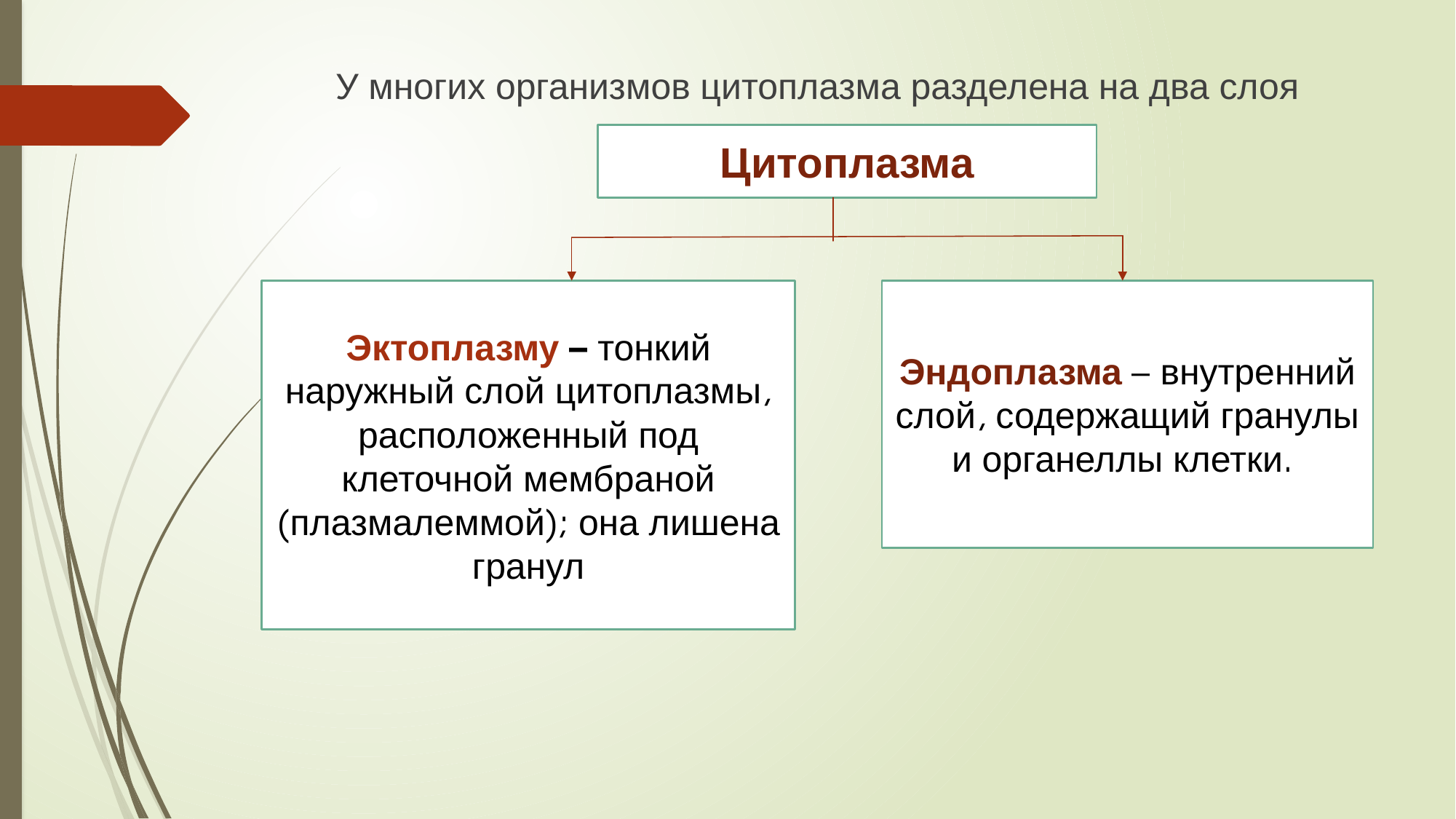

У многих организмов цитоплазма разделена на два слоя

Цитоплазма
Эктоплазму – тонкий наружный слой цитоплазмы, расположенный под клеточной мембраной (плазмалеммой); она лишена гранул
Эндоплазма – внутренний слой, содержащий гранулы и органеллы клетки.